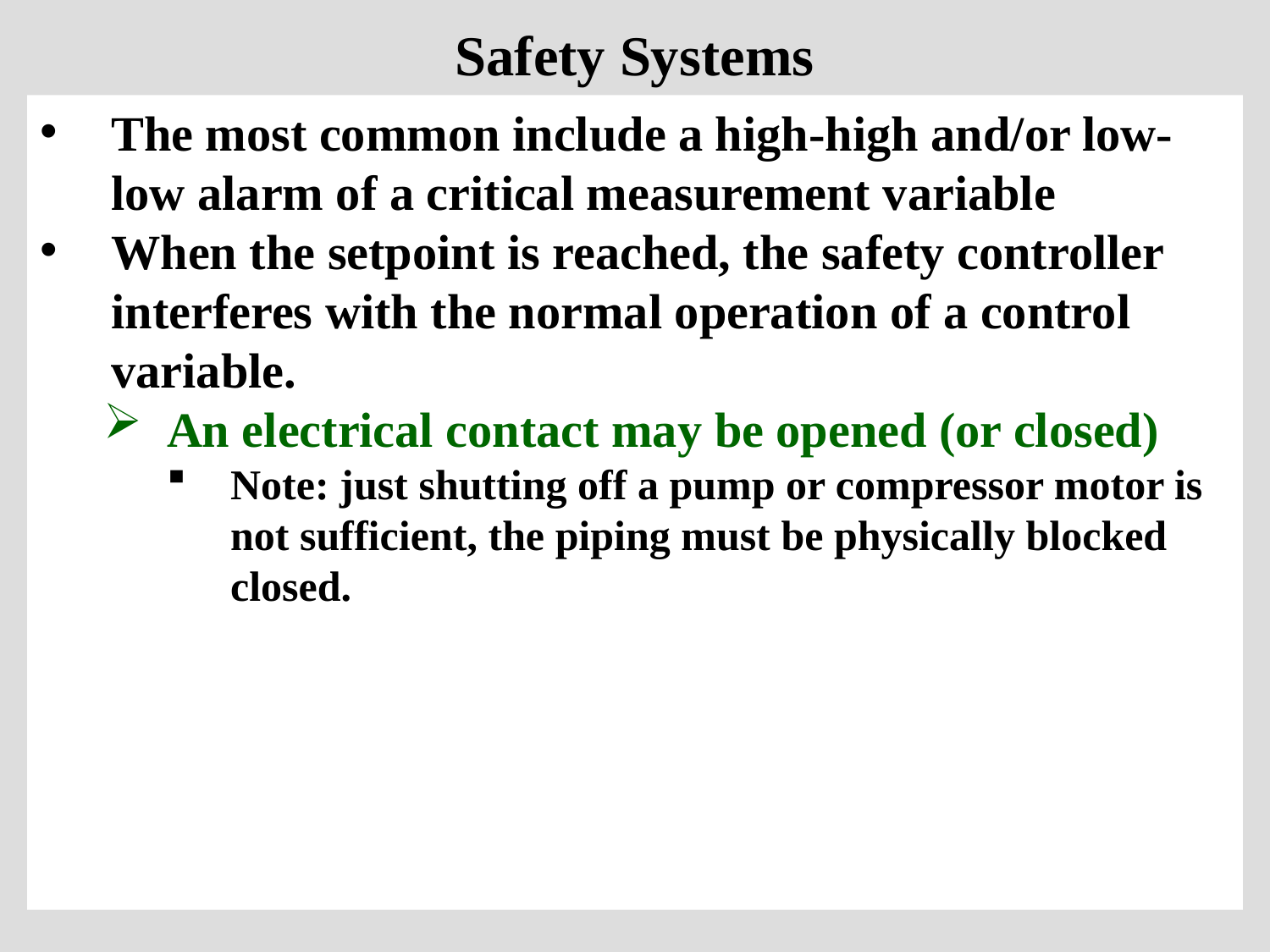

# Safety Systems
The most common include a high-high and/or low-low alarm of a critical measurement variable
When the setpoint is reached, the safety controller interferes with the normal operation of a control variable.
An electrical contact may be opened (or closed)
Note: just shutting off a pump or compressor motor is not sufficient, the piping must be physically blocked closed.